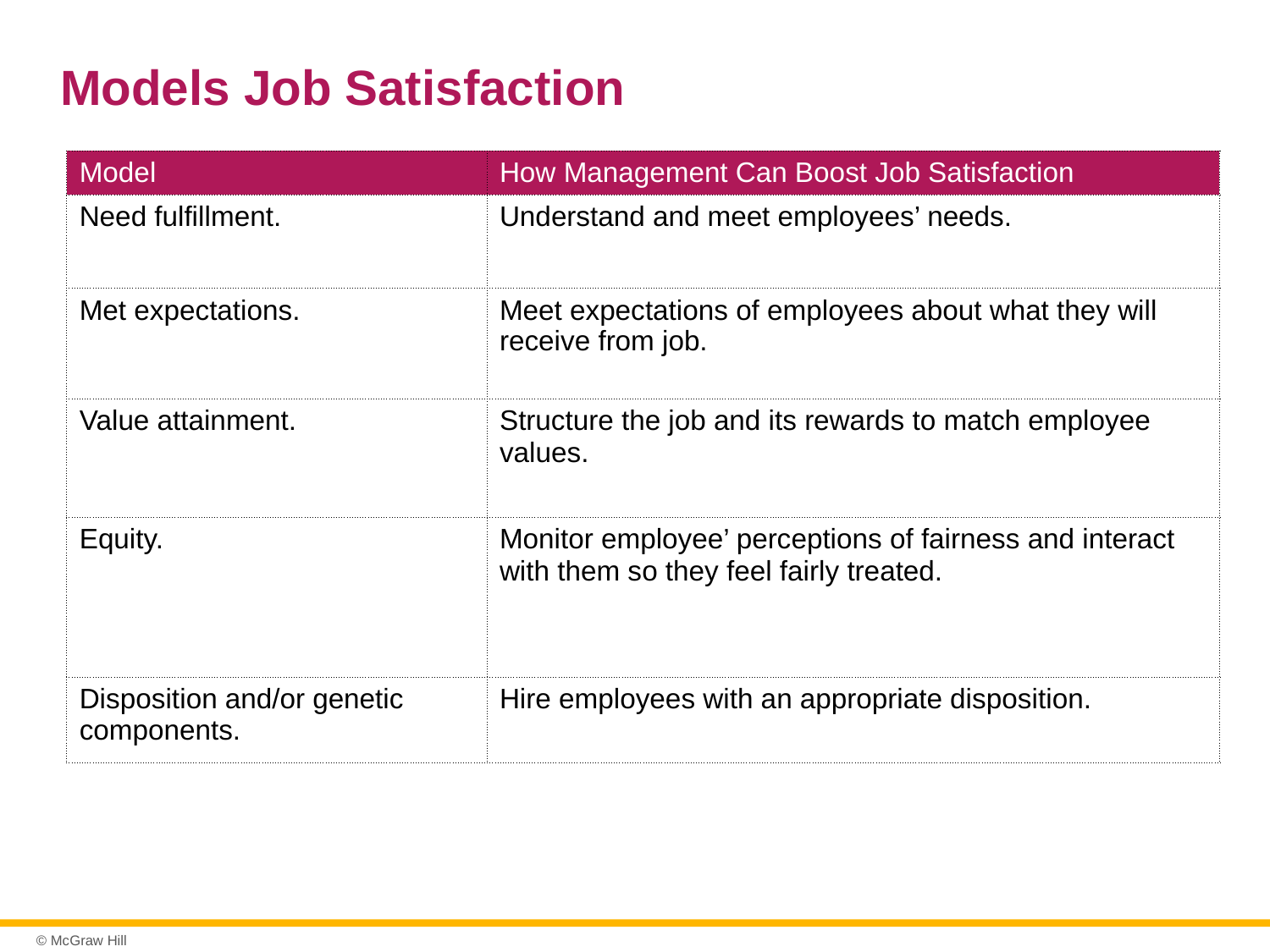

# Models Job Satisfaction
| Model | How Management Can Boost Job Satisfaction |
| --- | --- |
| Need fulfillment. | Understand and meet employees’ needs. |
| Met expectations. | Meet expectations of employees about what they will receive from job. |
| Value attainment. | Structure the job and its rewards to match employee values. |
| Equity. | Monitor employee’ perceptions of fairness and interact with them so they feel fairly treated. |
| Disposition and/or genetic components. | Hire employees with an appropriate disposition. |